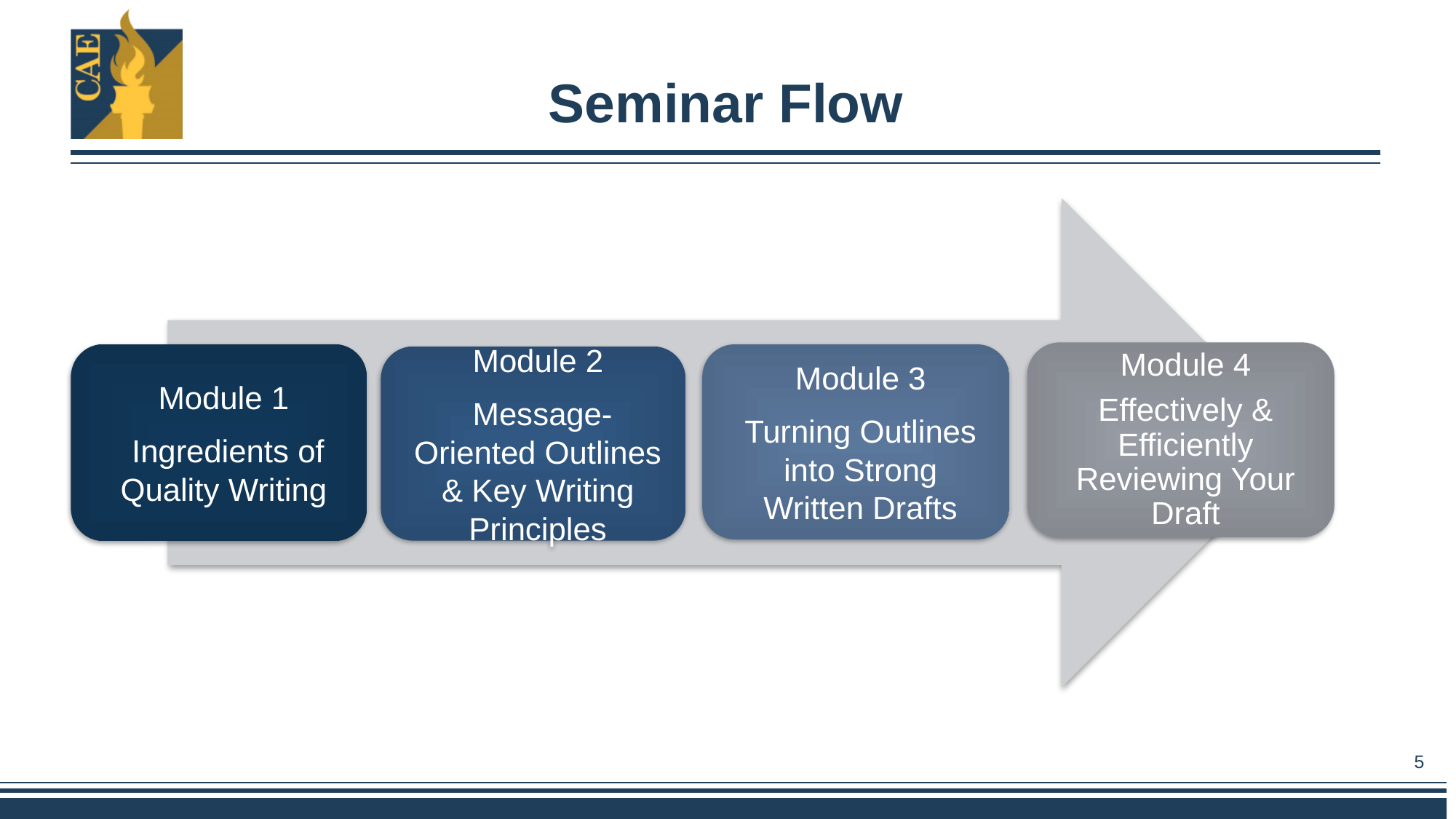

# Seminar Flow
Module 1
 Ingredients of Quality Writing
Module 2
 Message-Oriented Outlines & Key Writing Principles
Module 3
Turning Outlines into Strong Written Drafts
Module 4
Effectively & Efficiently Reviewing Your Draft
5